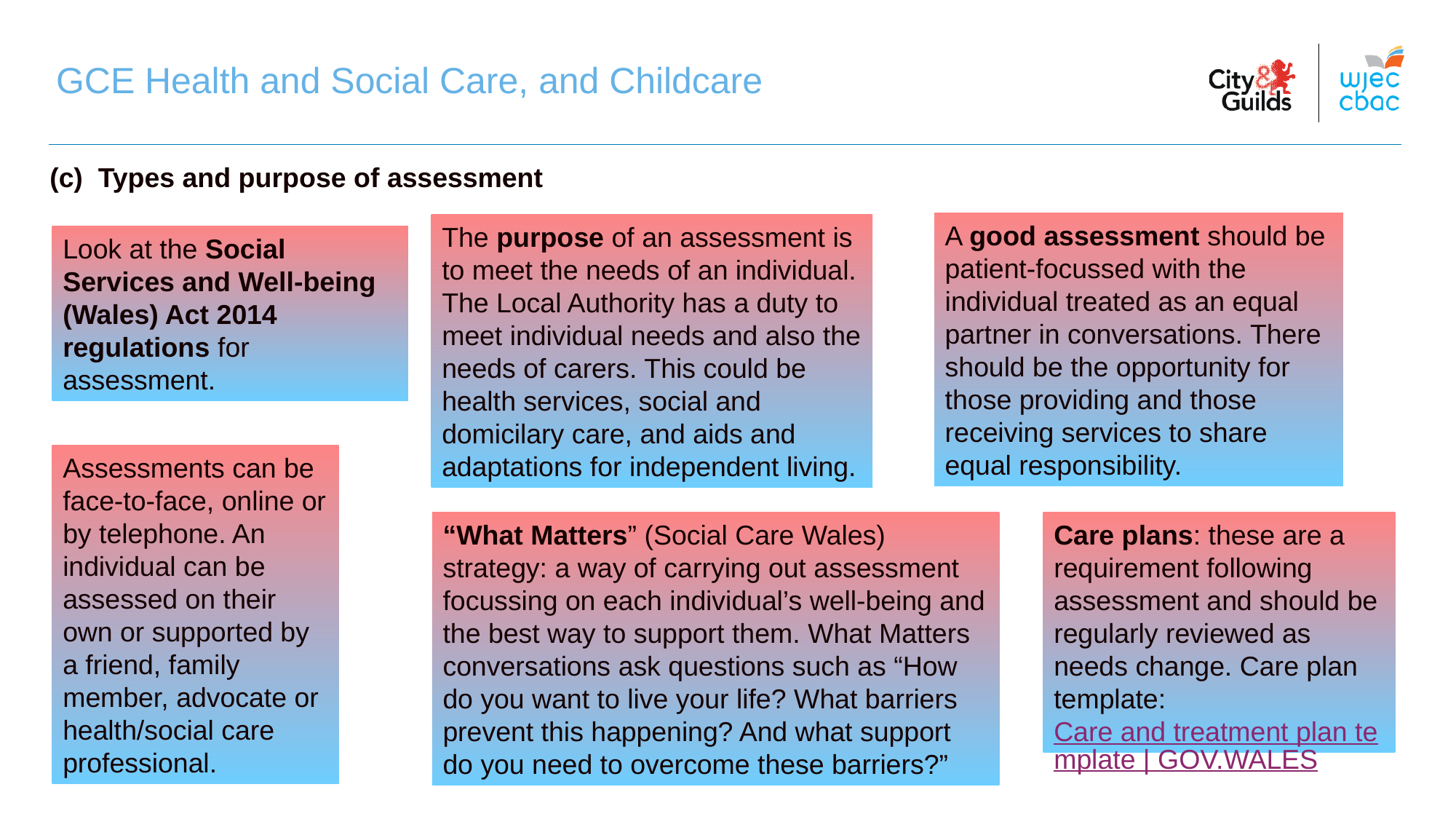

GCE Health and Social Care, and Childcare
(c)  Types and purpose of assessment
A good assessment should be patient-focussed with the individual treated as an equal partner in conversations. There should be the opportunity for those providing and those receiving services to share equal responsibility.
The purpose of an assessment is to meet the needs of an individual. The Local Authority has a duty to meet individual needs and also the needs of carers. This could be health services, social and domicilary care, and aids and adaptations for independent living.
Look at the Social Services and Well-being (Wales) Act 2014 regulations for assessment.
Assessments can be face-to-face, online or by telephone. An individual can be assessed on their own or supported by a friend, family member, advocate or health/social care professional.
“What Matters” (Social Care Wales) strategy: a way of carrying out assessment focussing on each individual’s well-being and the best way to support them. What Matters conversations ask questions such as “How do you want to live your life? What barriers prevent this happening? And what support do you need to overcome these barriers?”
Care plans: these are a requirement following assessment and should be regularly reviewed as needs change. Care plan template: Care and treatment plan template | GOV.WALES